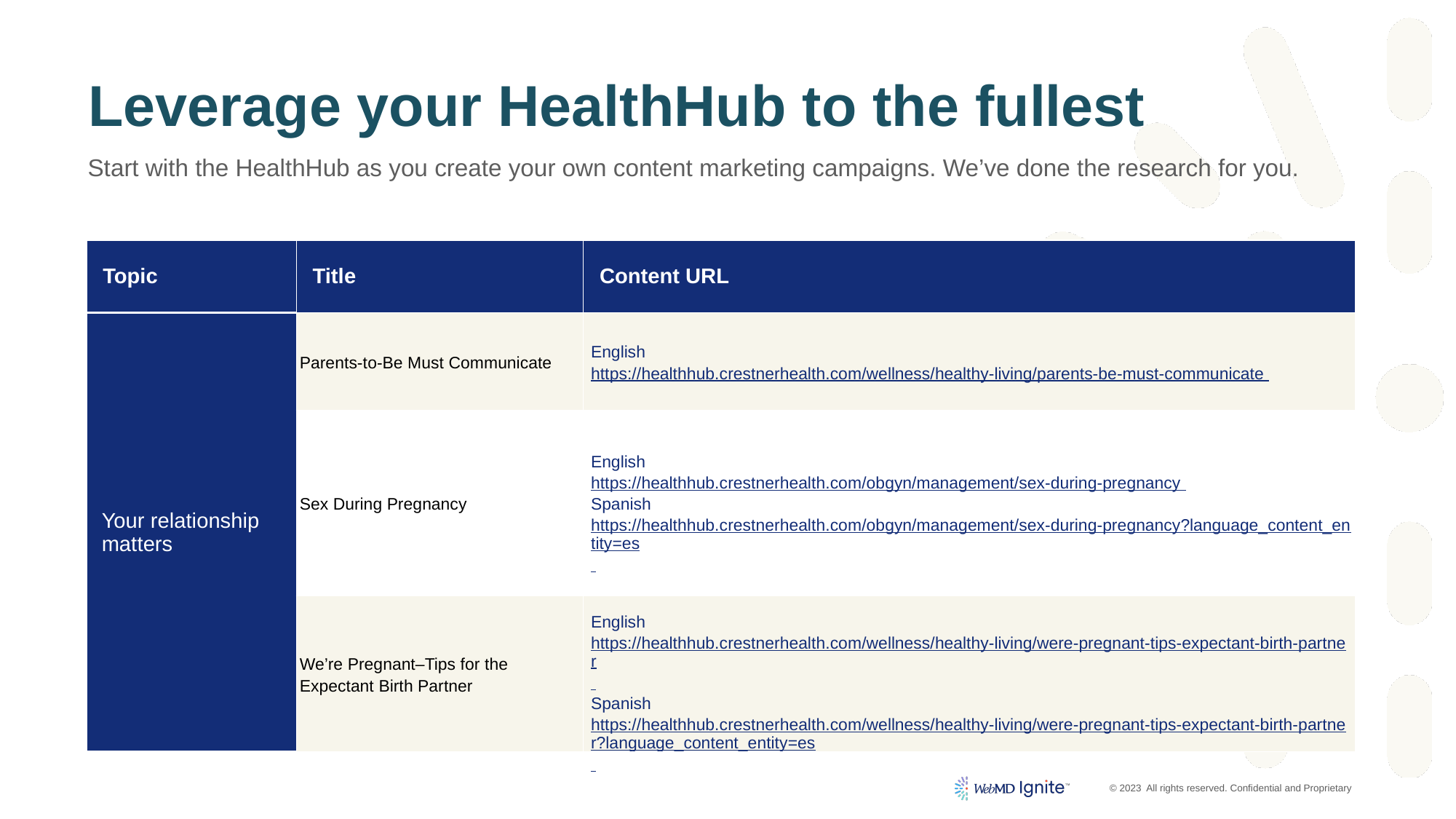

# Leverage your HealthHub to the fullest
Start with the HealthHub as you create your own content marketing campaigns. We’ve done the research for you.
| Topic | Title | Content URL |
| --- | --- | --- |
| Your relationship matters | Parents-to-Be Must Communicate | English https://healthhub.crestnerhealth.com/wellness/healthy-living/parents-be-must-communicate |
|  | Sex During Pregnancy | English https://healthhub.crestnerhealth.com/obgyn/management/sex-during-pregnancy Spanish https://healthhub.crestnerhealth.com/obgyn/management/sex-during-pregnancy?language\_content\_entity=es |
|  | We’re Pregnant–Tips for the Expectant Birth Partner | English https://healthhub.crestnerhealth.com/wellness/healthy-living/were-pregnant-tips-expectant-birth-partner Spanish https://healthhub.crestnerhealth.com/wellness/healthy-living/were-pregnant-tips-expectant-birth-partner?language\_content\_entity=es |